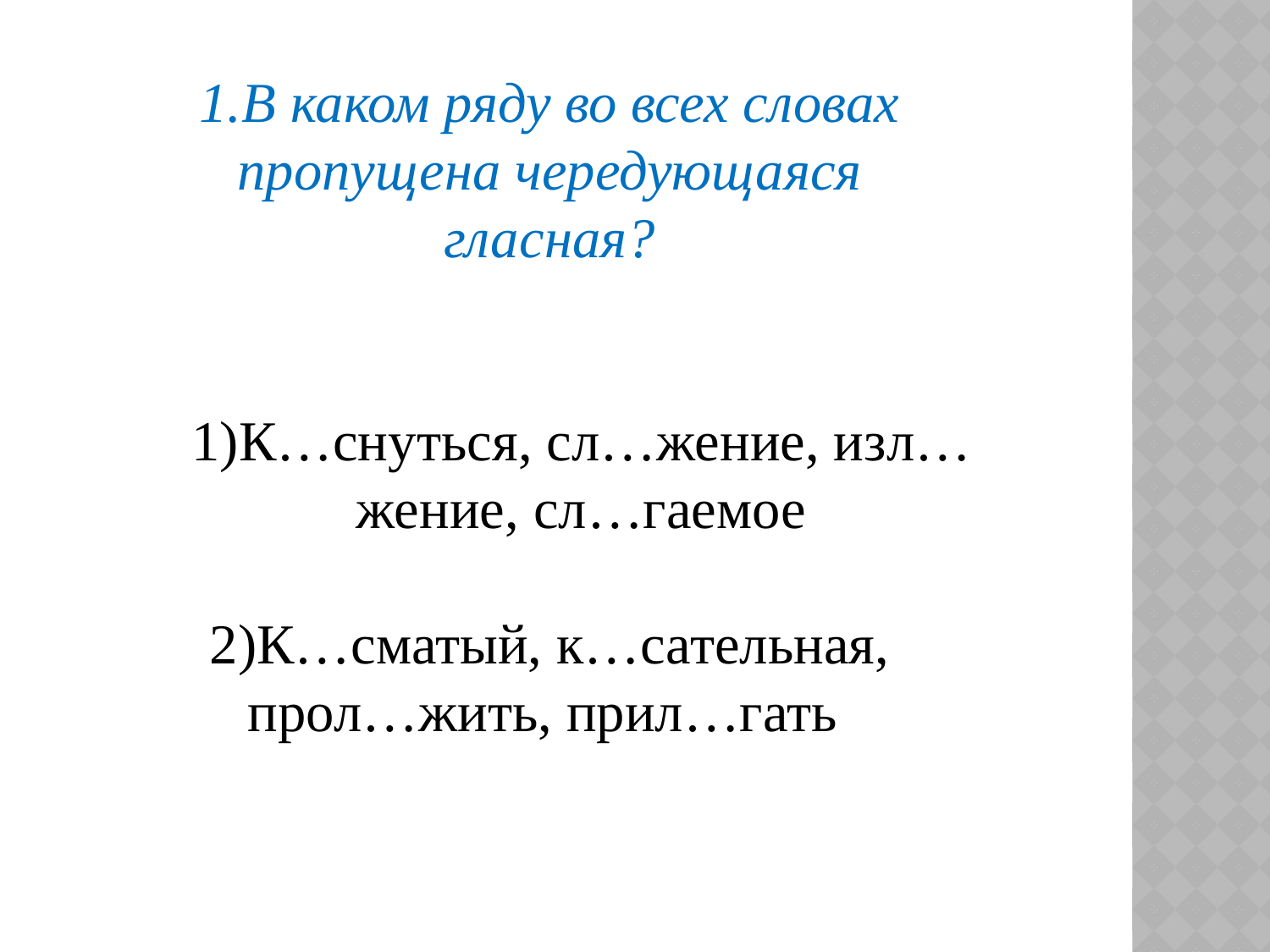

1.В каком ряду во всех словах пропущена чередующаяся гласная?

1)К…снуться, сл…жение, изл…жение, сл…гаемое

2)К…сматый, к…сательная, прол…жить, прил…гать